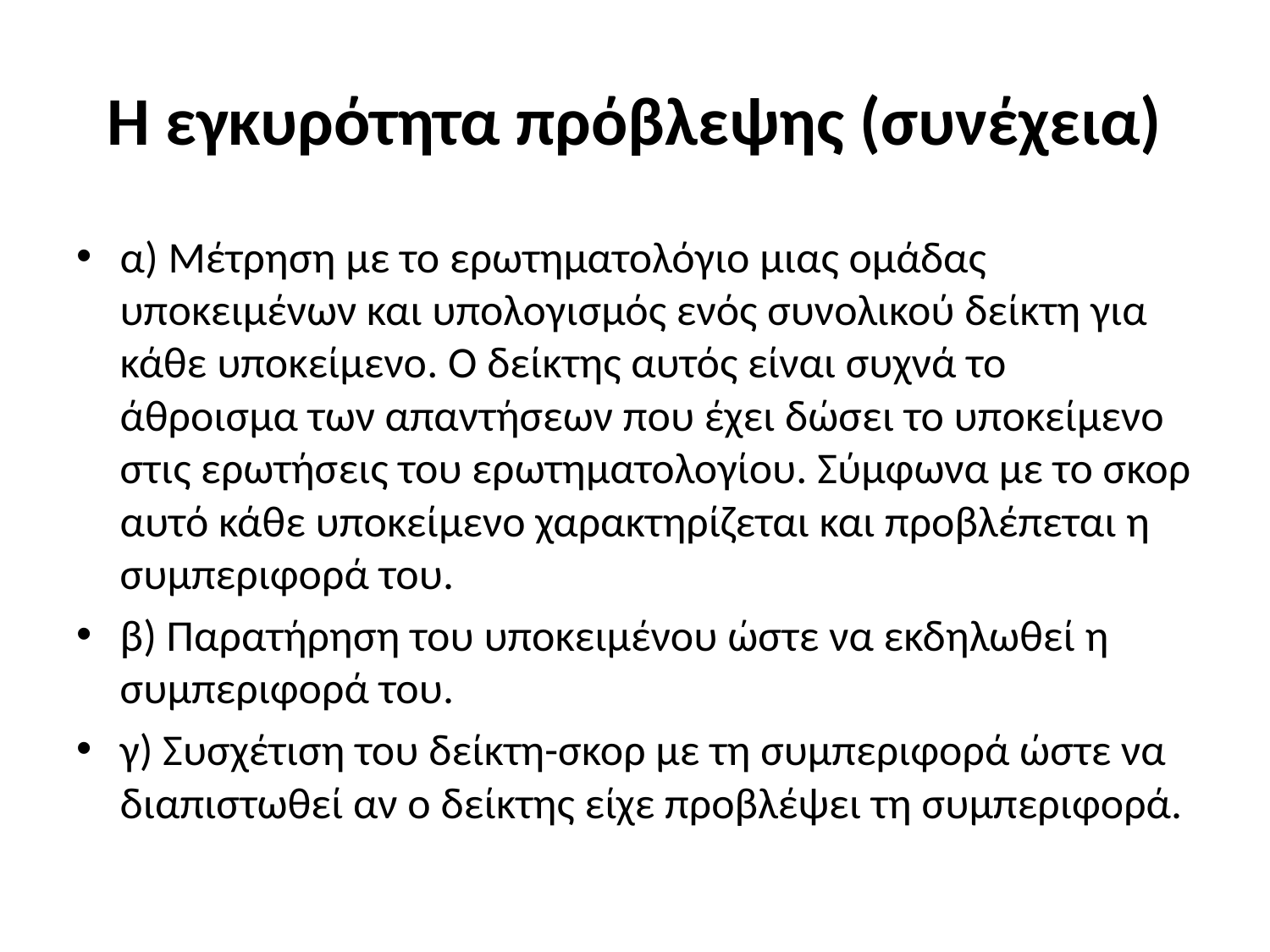

# Η εγκυρότητα πρόβλεψης (συνέχεια)
α) Mέτρηση με το ερωτηματολόγιο μιας ομάδας υποκειμένων και υπολογισμός ενός συνολικού δείκτη για κάθε υποκείμενο. O δείκτης αυτός είναι συχνά το άθροισμα των απαντήσεων που έχει δώσει το υποκείμενο στις ερωτήσεις του ερωτηματολογίου. Σύμφωνα με το σκορ αυτό κάθε υποκείμενο χαρακτηρίζεται και προβλέπεται η συμπεριφορά του.
β) Παρατήρηση του υποκειμένου ώστε να εκδηλωθεί η συμπεριφορά του.
γ) Συσχέτιση του δείκτη-σκορ με τη συμπεριφορά ώστε να διαπιστωθεί αν ο δείκτης είχε προβλέψει τη συμπεριφορά.